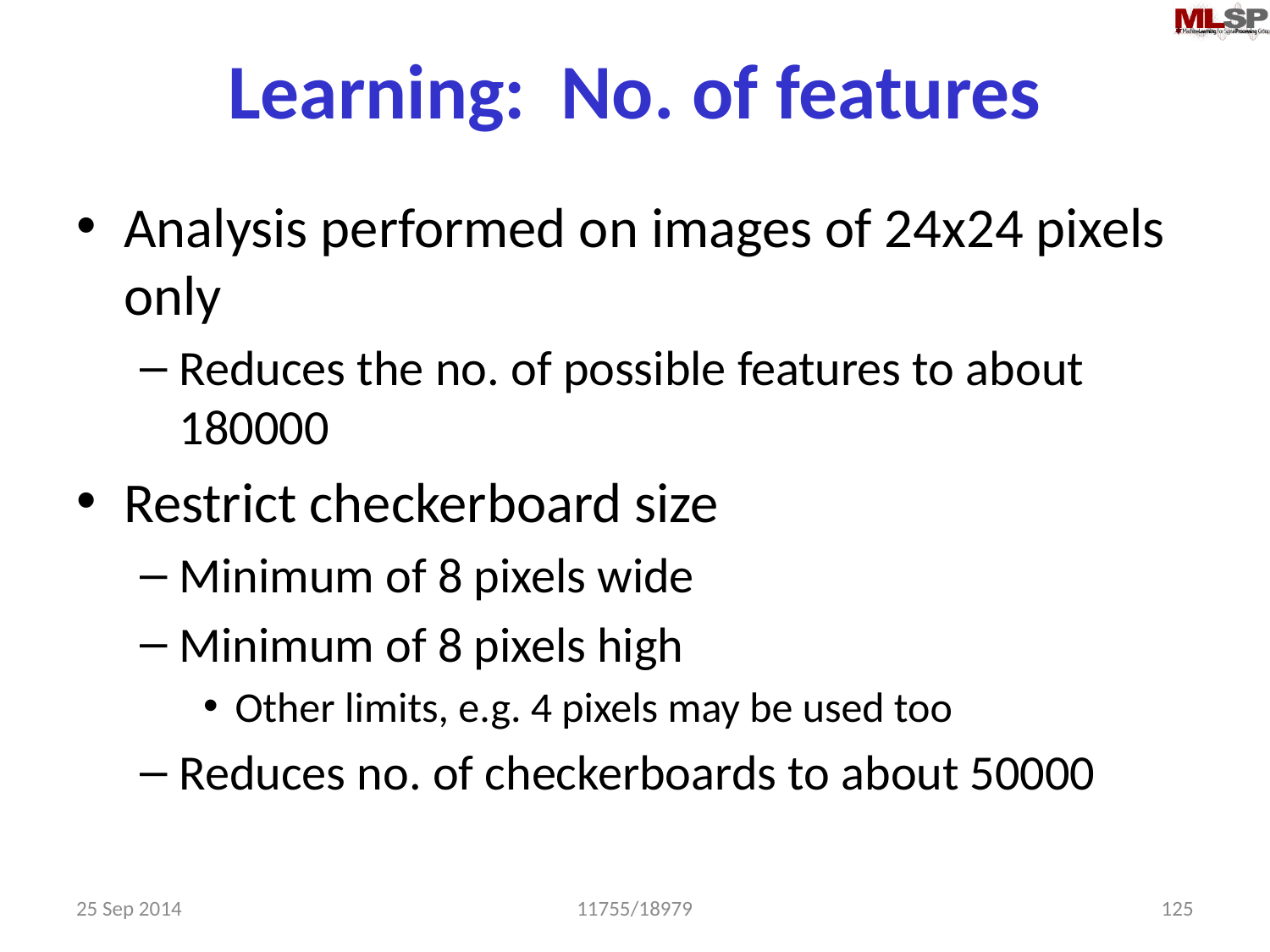

# Learning:  No. of features
Analysis performed on images of 24x24 pixels only
Reduces the no. of possible features to about 180000
Restrict checkerboard size
Minimum of 8 pixels wide
Minimum of 8 pixels high
Other limits, e.g. 4 pixels may be used too
Reduces no. of checkerboards to about 50000
25 Sep 2014
11755/18979
125